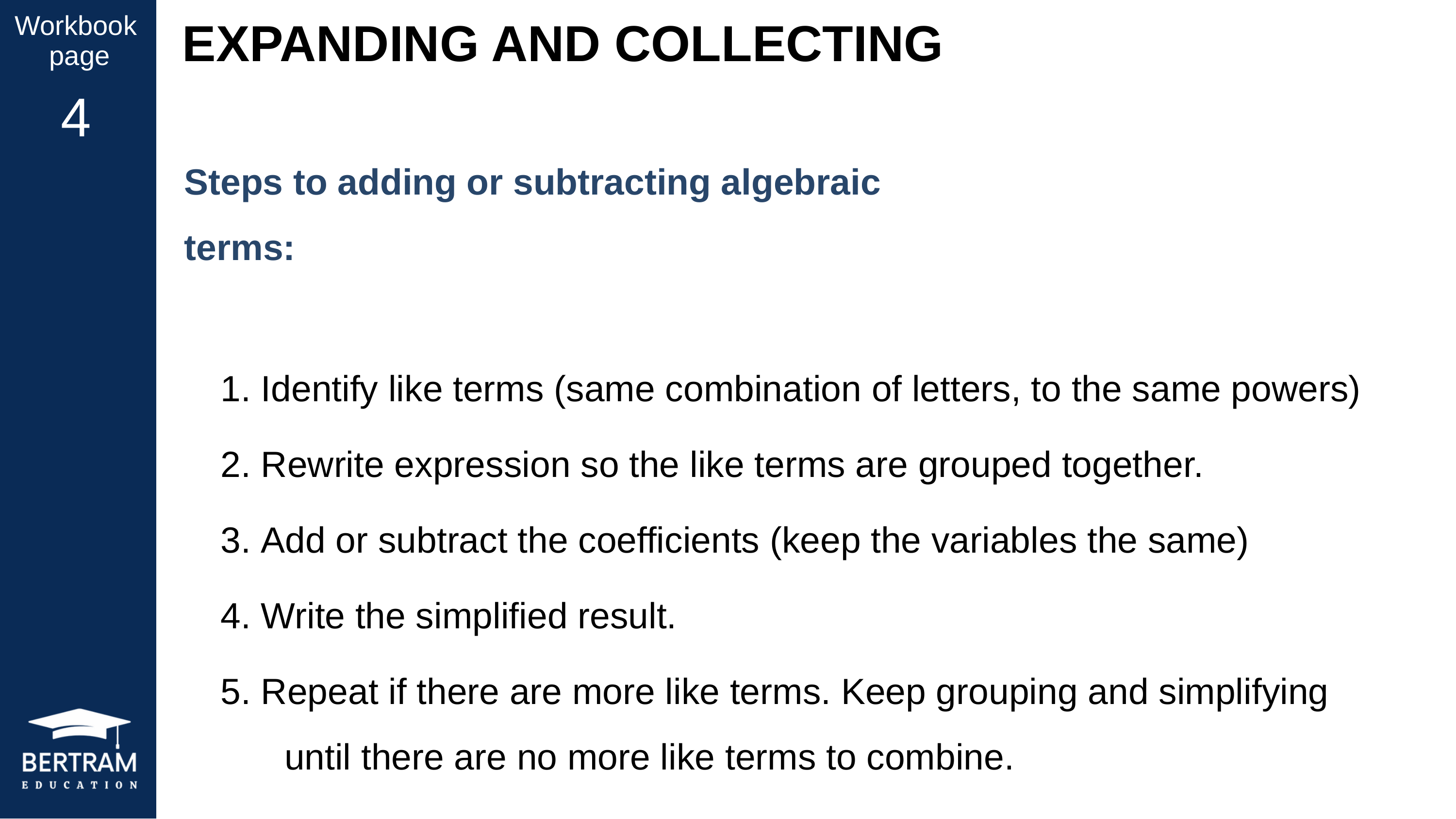

EXPANDING AND COLLECTING
Workbook
page
4
Steps to adding or subtracting algebraic terms:
 Identify like terms (same combination of letters, to the same powers)
 Rewrite expression so the like terms are grouped together.
 Add or subtract the coefficients (keep the variables the same)
 Write the simplified result.
 Repeat if there are more like terms. Keep grouping and simplifying      	until there are no more like terms to combine.